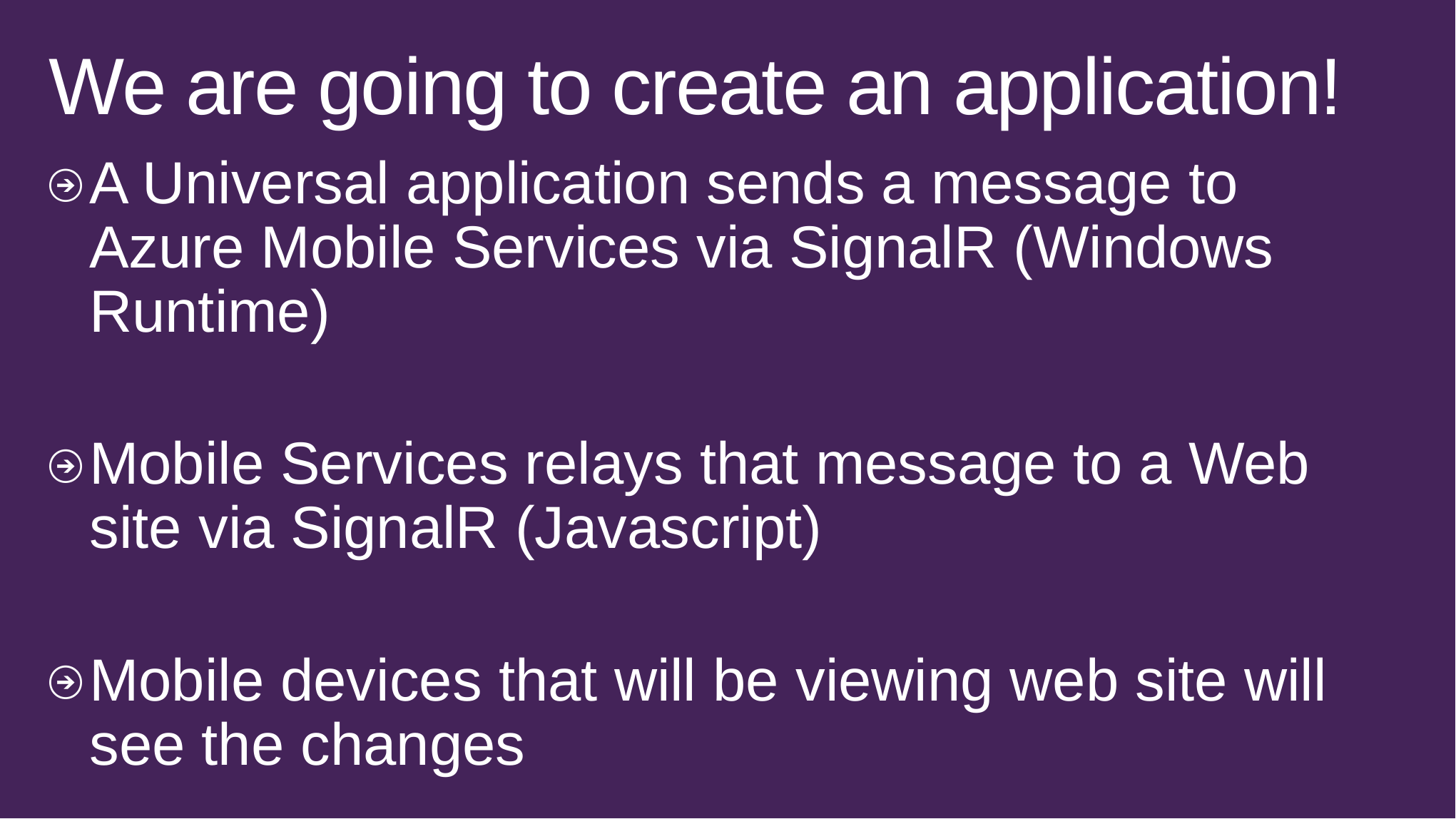

# We are going to create an application!
A Universal application sends a message to Azure Mobile Services via SignalR (Windows Runtime)

Mobile Services relays that message to a Web site via SignalR (Javascript)

Mobile devices that will be viewing web site will see the changes